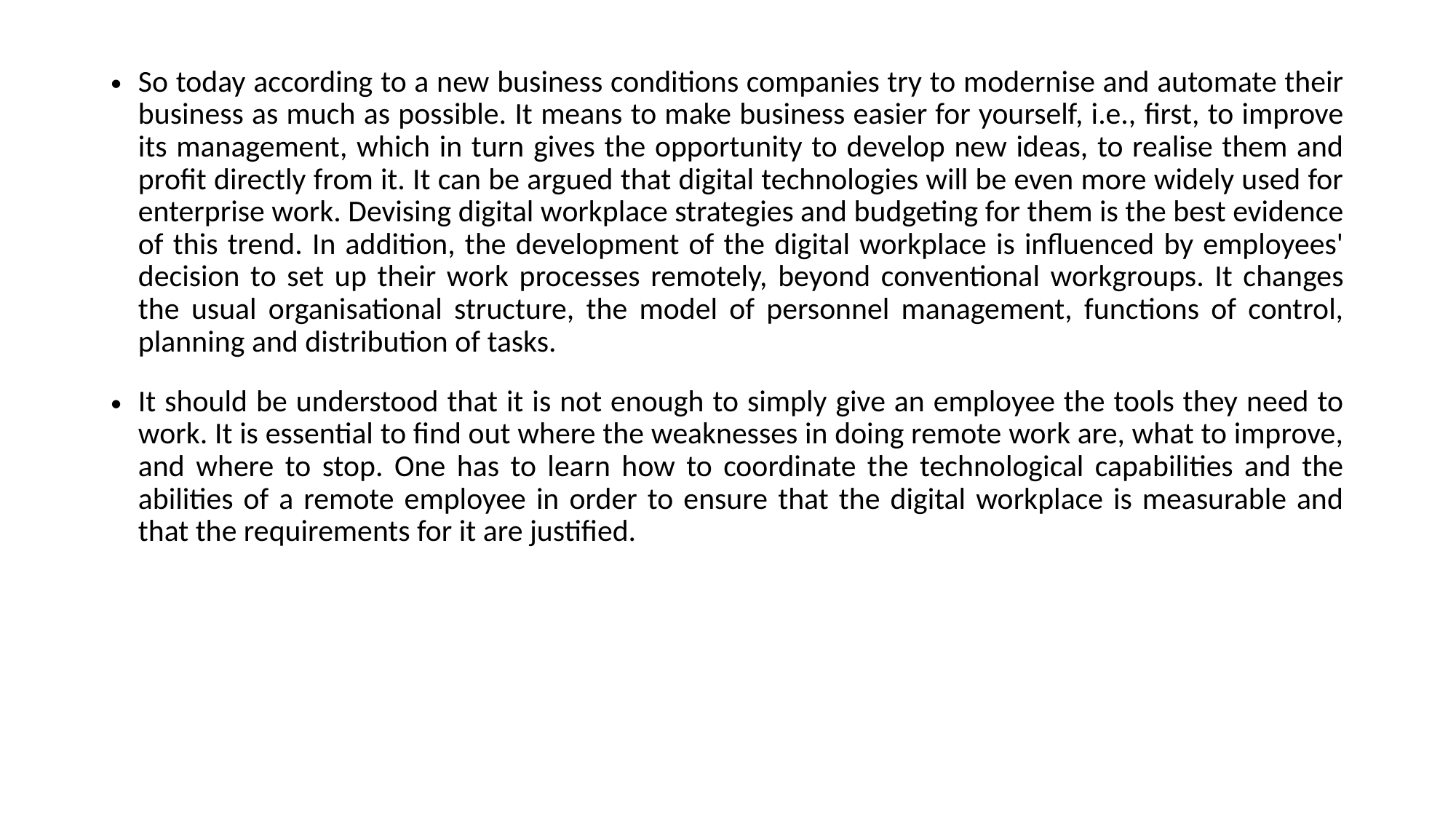

So today according to a new business conditions companies try to modernise and automate their business as much as possible. It means to make business easier for yourself, i.e., first, to improve its management, which in turn gives the opportunity to develop new ideas, to realise them and profit directly from it. It can be argued that digital technologies will be even more widely used for enterprise work. Devising digital workplace strategies and budgeting for them is the best evidence of this trend. In addition, the development of the digital workplace is influenced by employees' decision to set up their work processes remotely, beyond conventional workgroups. It changes the usual organisational structure, the model of personnel management, functions of control, planning and distribution of tasks.
It should be understood that it is not enough to simply give an employee the tools they need to work. It is essential to find out where the weaknesses in doing remote work are, what to improve, and where to stop. One has to learn how to coordinate the technological capabilities and the abilities of a remote employee in order to ensure that the digital workplace is measurable and that the requirements for it are justified.